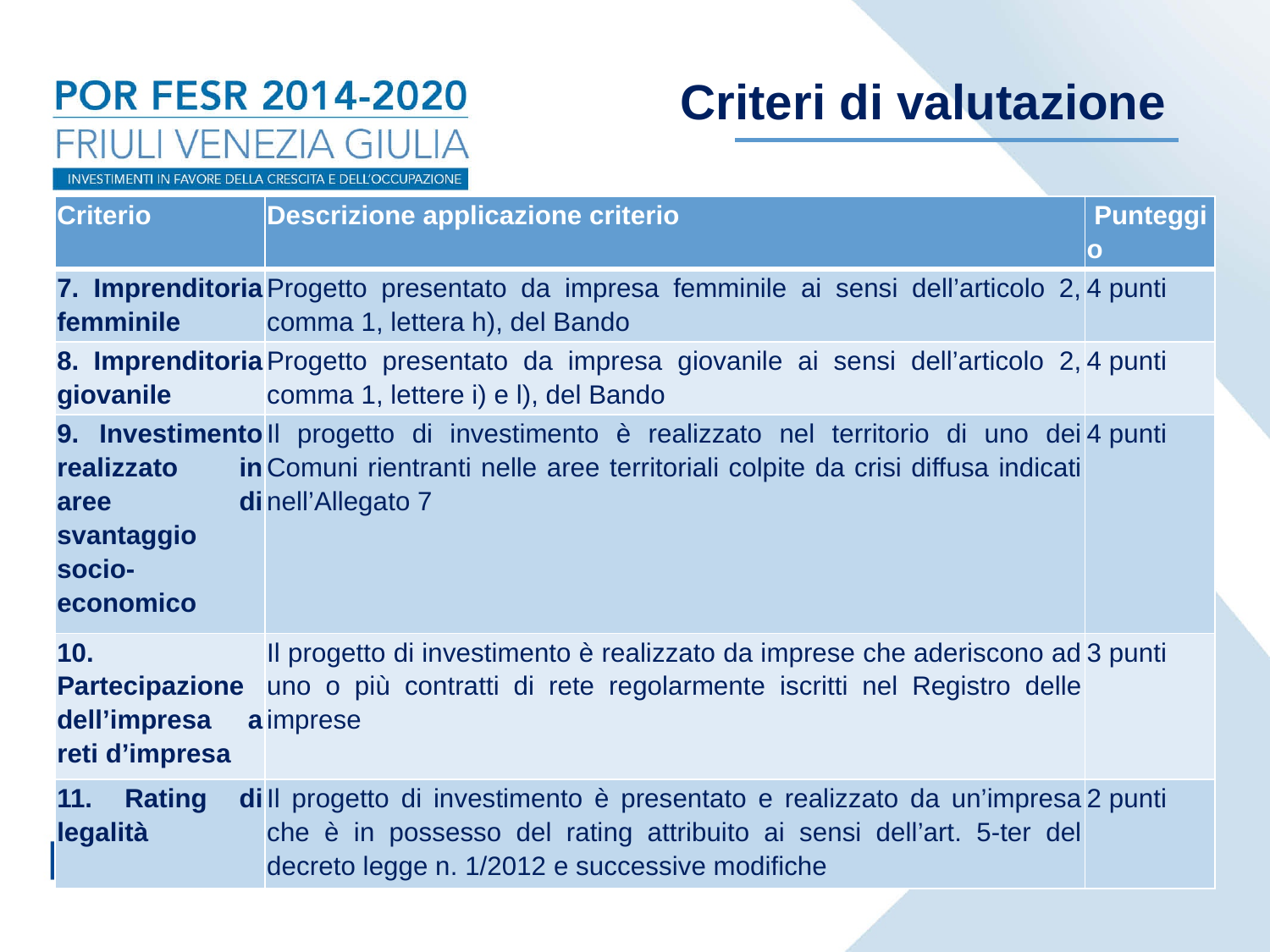

Criteri di valutazione
| Criterio | Descrizione applicazione criterio | Punteggio |
| --- | --- | --- |
| 7. Imprenditoria femminile | Progetto presentato da impresa femminile ai sensi dell’articolo 2, comma 1, lettera h), del Bando | 4 punti |
| 8. Imprenditoria giovanile | Progetto presentato da impresa giovanile ai sensi dell’articolo 2, comma 1, lettere i) e l), del Bando | 4 punti |
| 9. Investimento realizzato in aree di svantaggio socio-economico | Il progetto di investimento è realizzato nel territorio di uno dei Comuni rientranti nelle aree territoriali colpite da crisi diffusa indicati nell’Allegato 7 | 4 punti |
| 10. Partecipazione dell’impresa a reti d’impresa | Il progetto di investimento è realizzato da imprese che aderiscono ad uno o più contratti di rete regolarmente iscritti nel Registro delle imprese | 3 punti |
| 11. Rating di legalità | Il progetto di investimento è presentato e realizzato da un’impresa che è in possesso del rating attribuito ai sensi dell’art. 5-ter del decreto legge n. 1/2012 e successive modifiche | 2 punti |